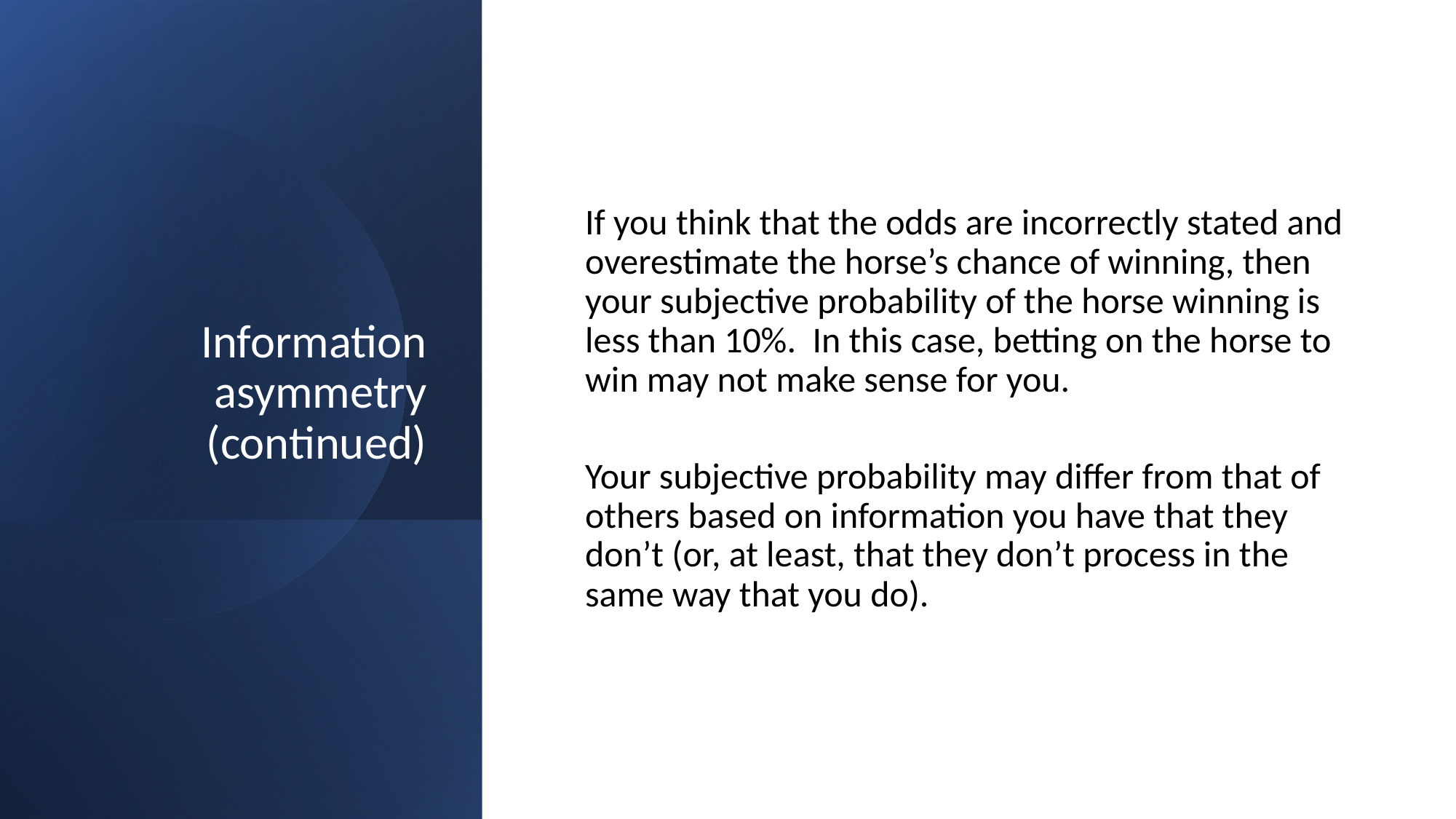

# Information asymmetry (continued)
If you think that the odds are incorrectly stated and overestimate the horse’s chance of winning, then your subjective probability of the horse winning is less than 10%.  In this case, betting on the horse to win may not make sense for you.

Your subjective probability may differ from that of others based on information you have that they don’t (or, at least, that they don’t process in the same way that you do).